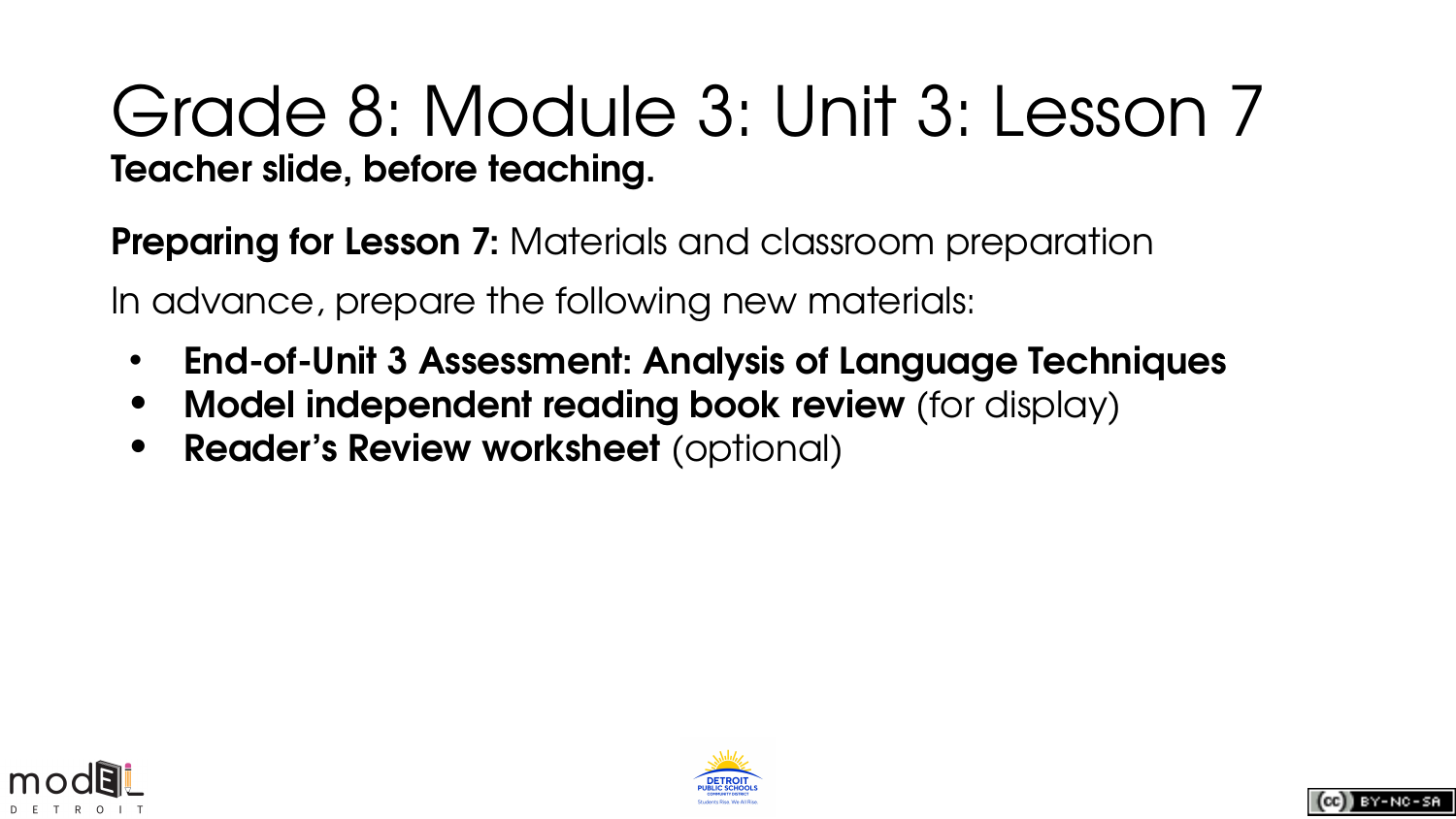

# Grade 8: Module 3: Unit 3: Lesson 7
Teacher slide, before teaching.

Preparing for Lesson 7: Materials and classroom preparation
In advance, prepare the following new materials:
End-of-Unit 3 Assessment: Analysis of Language Techniques
Model independent reading book review (for display)
Reader’s Review worksheet (optional)